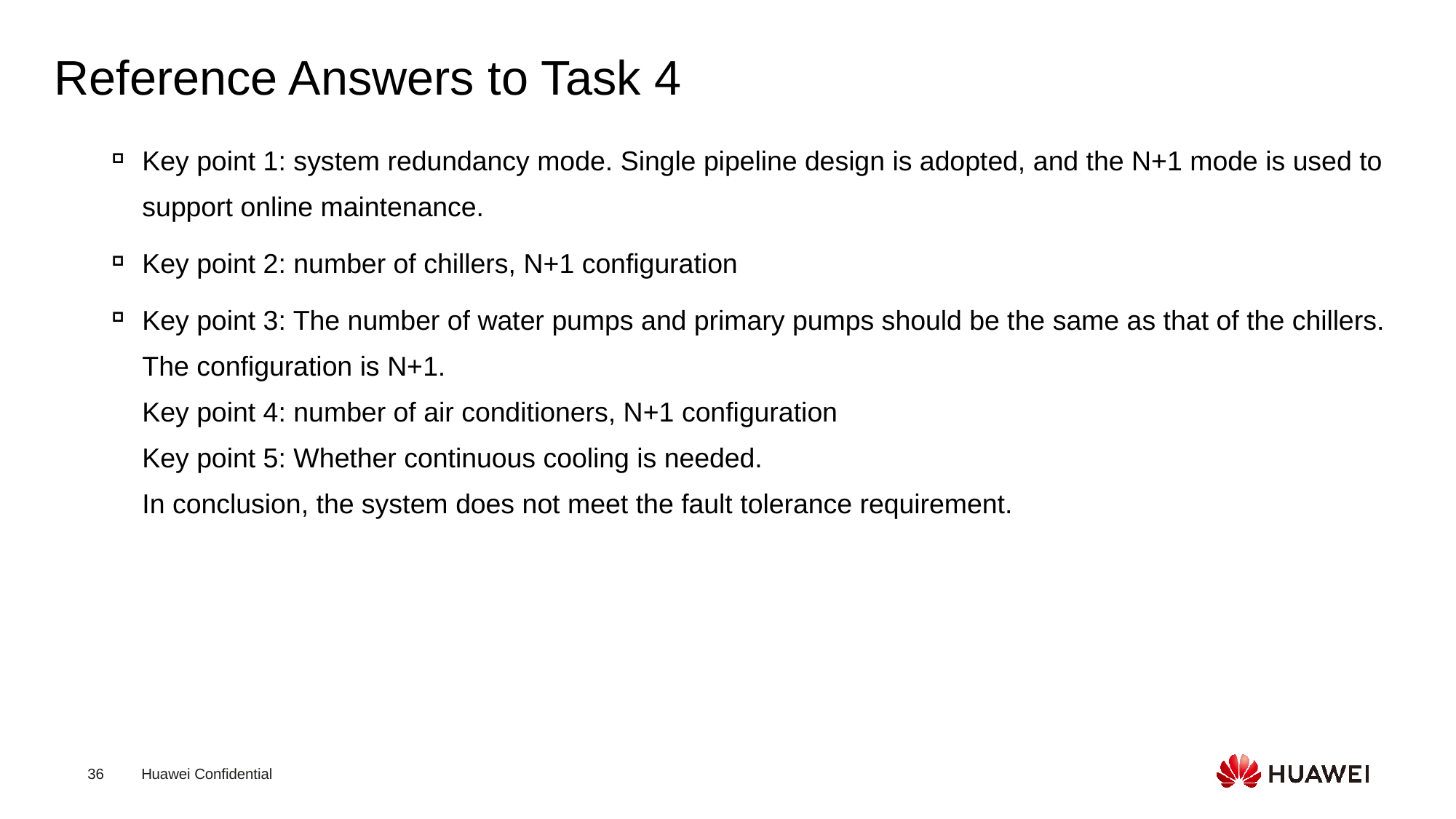

# Reference Answers to Task 4
Key point 1: system redundancy mode. Single pipeline design is adopted, and the N+1 mode is used to support online maintenance.
Key point 2: number of chillers, N+1 configuration
Key point 3: The number of water pumps and primary pumps should be the same as that of the chillers. The configuration is N+1.
Key point 4: number of air conditioners, N+1 configuration
Key point 5: Whether continuous cooling is needed.
In conclusion, the system does not meet the fault tolerance requirement.